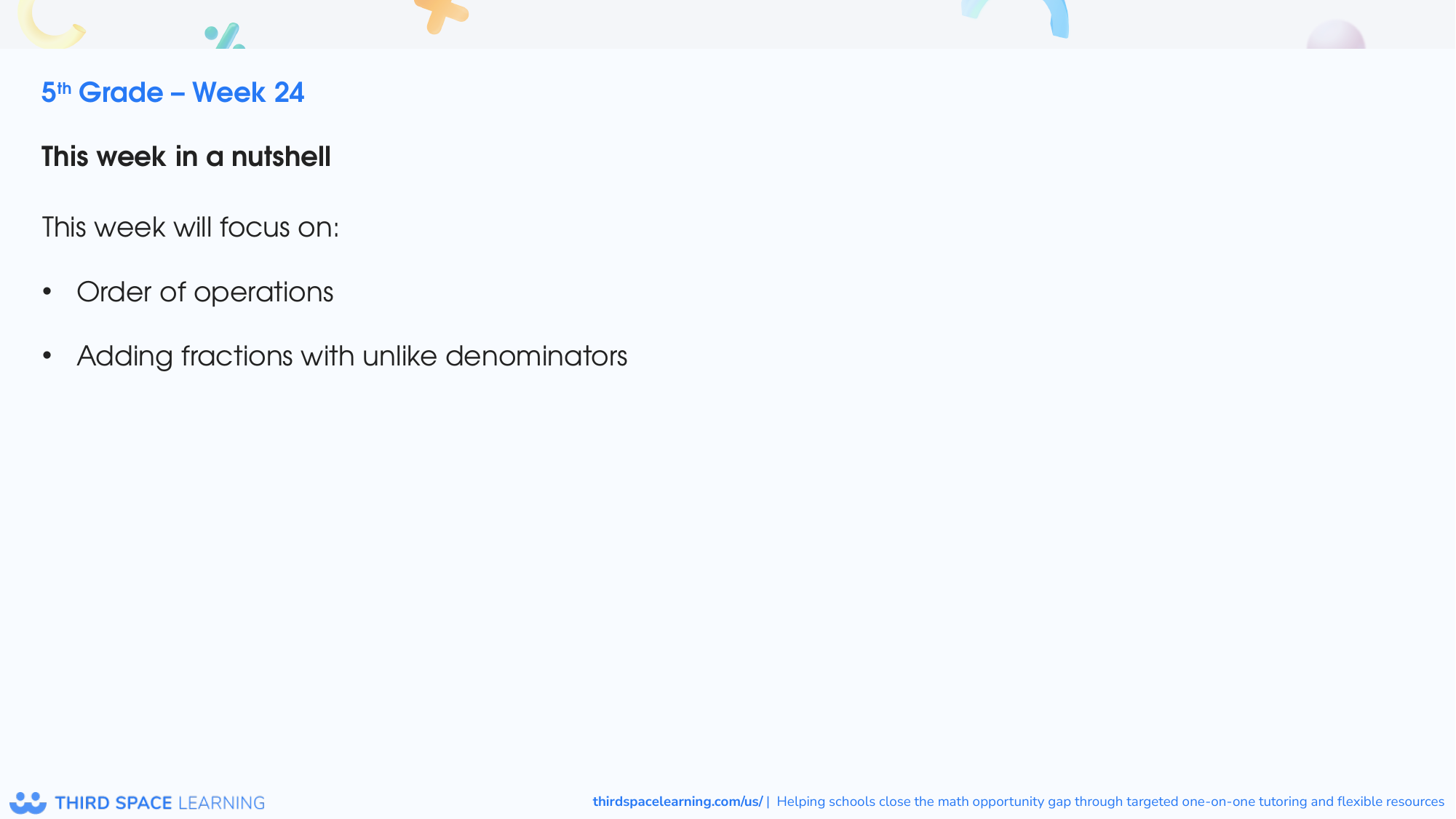

5th Grade – Week 24
This week in a nutshell
This week will focus on:
Order of operations
Adding fractions with unlike denominators